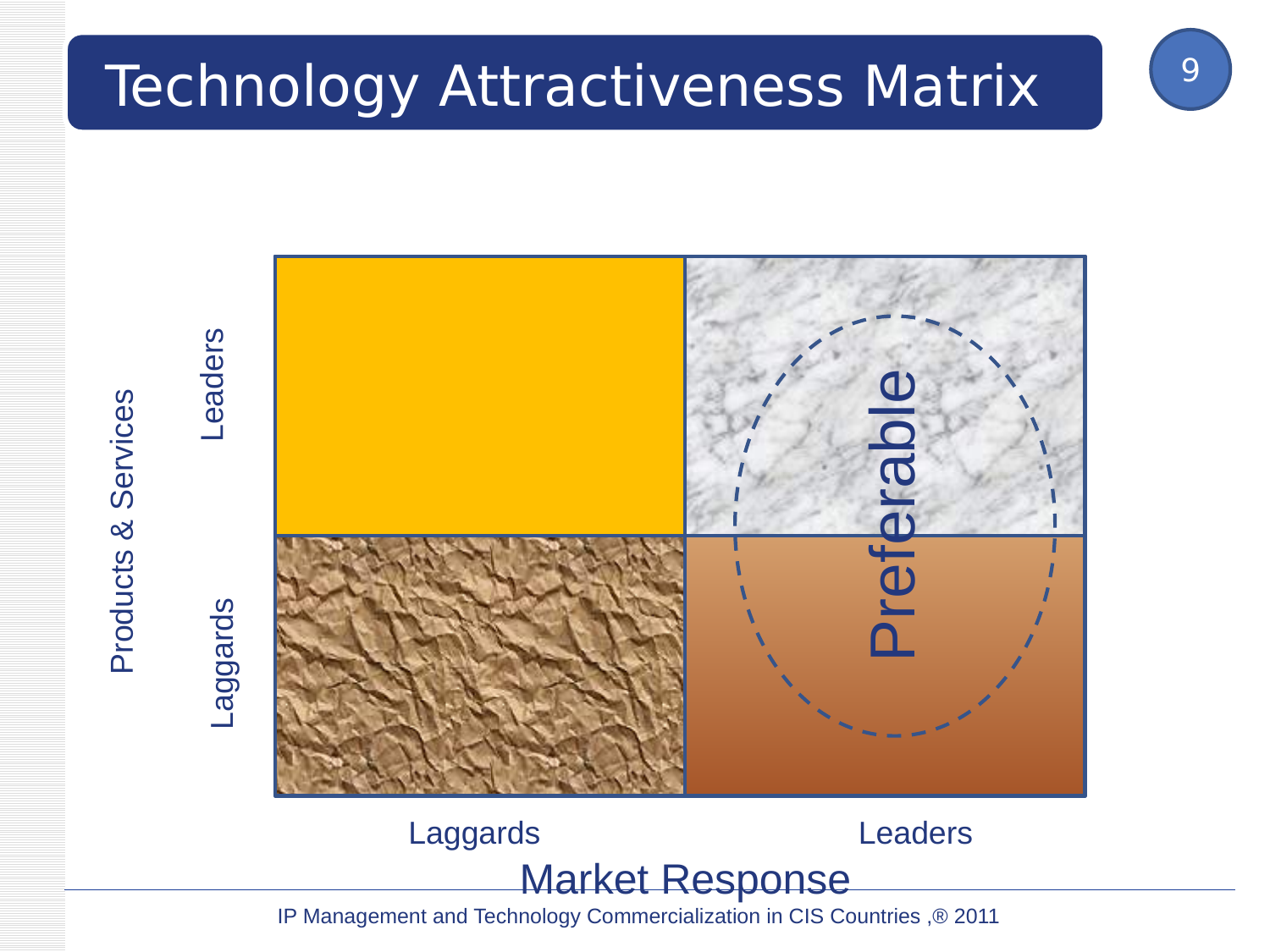

9
# Technology Attractiveness Matrix

Leaders
Preferable
Products & Services

Laggards
Laggards
Leaders
Market Response
IP Management and Technology Commercialization in CIS Countries ,® 2011